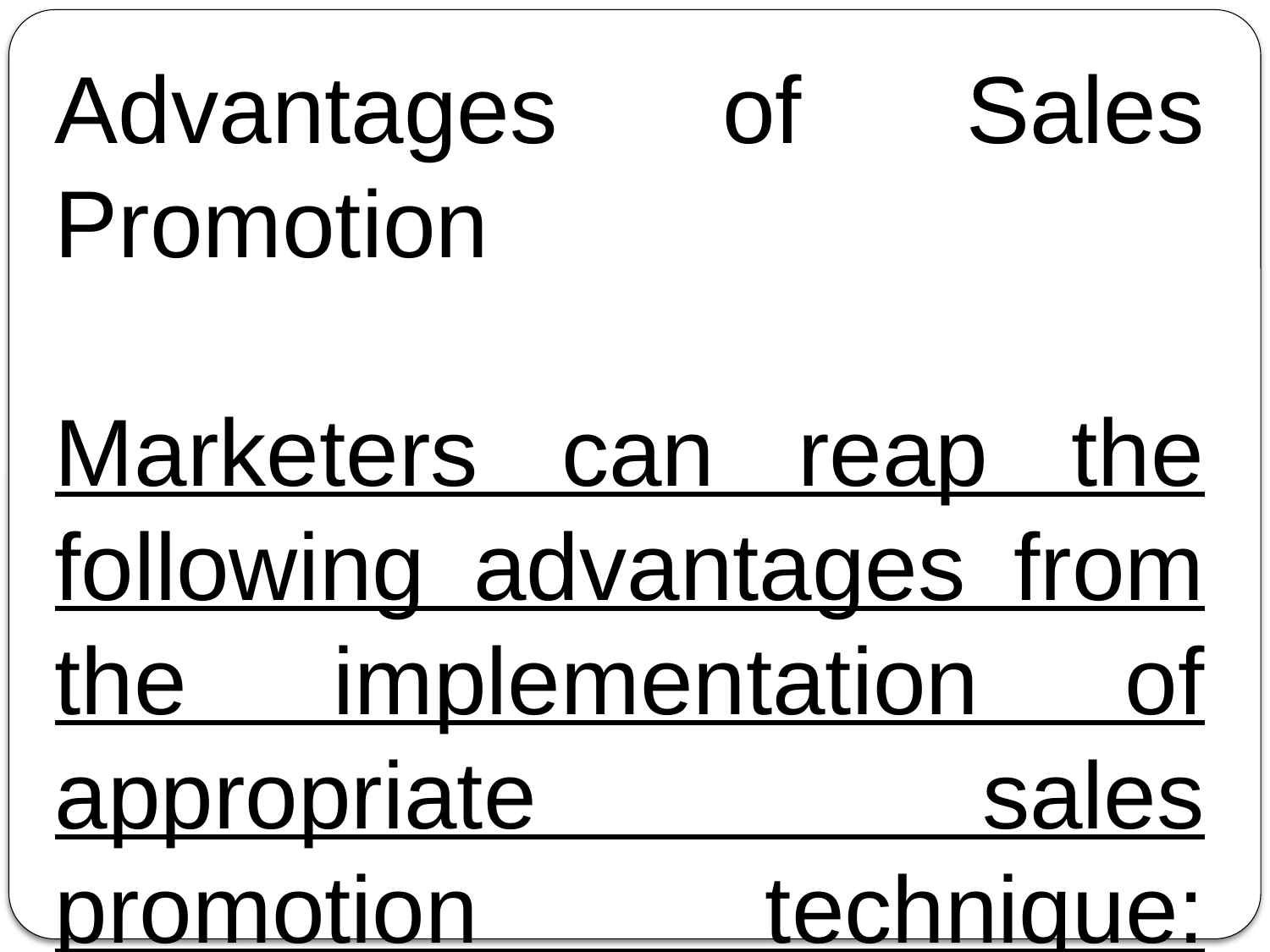

Advantages of Sales Promotion

Marketers can reap the following advantages from the implementation of appropriate sales promotion technique: